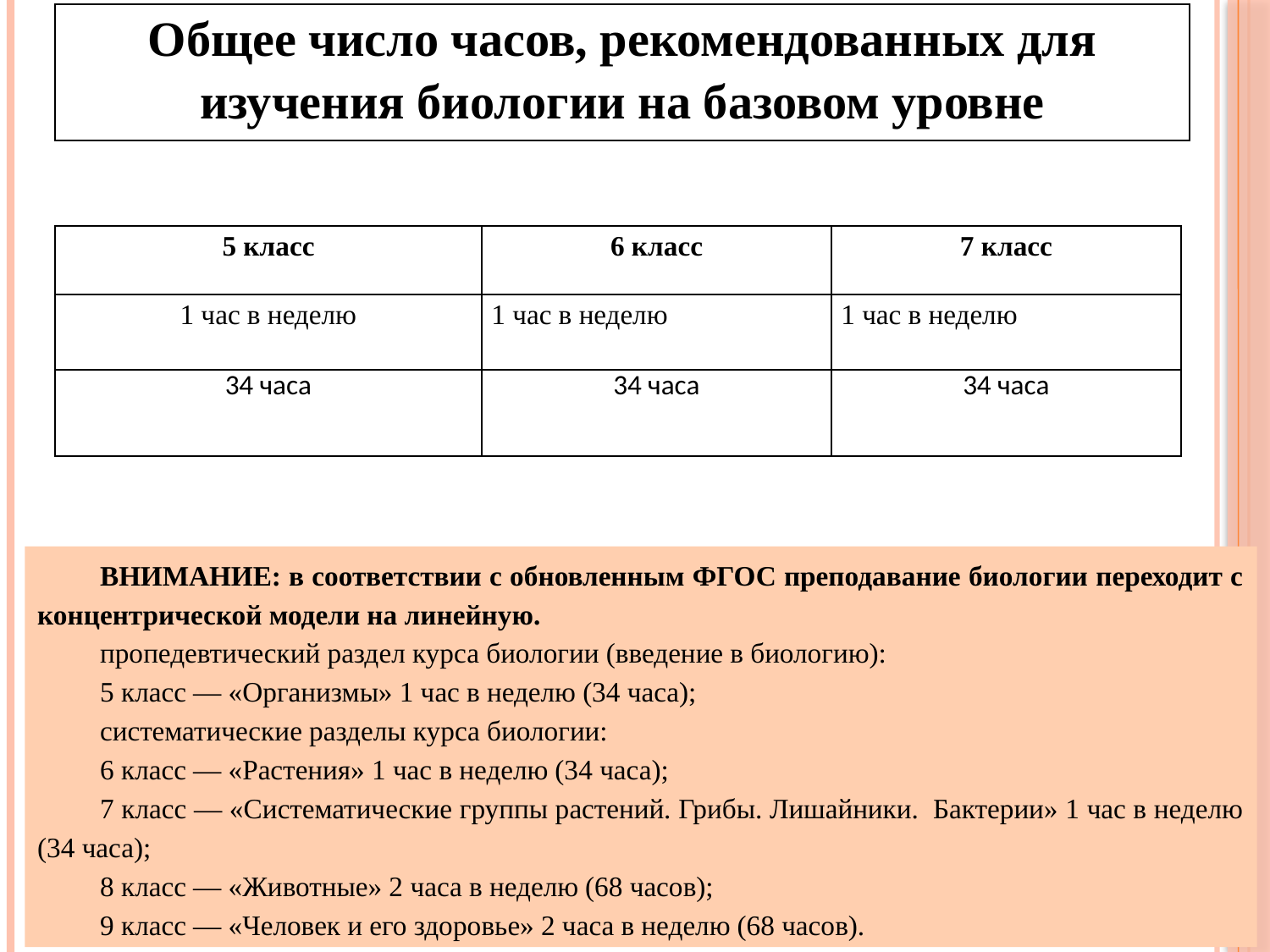

| Общее число часов, рекомендованных для изучения биологии на базовом уровне |
| --- |
| 5 класс | 6 класс | 7 класс |
| --- | --- | --- |
| 1 час в неделю | 1 час в неделю | 1 час в неделю |
| 34 часа | 34 часа | 34 часа |
ВНИМАНИЕ: в соответствии с обновленным ФГОС преподавание биологии переходит с концентрической модели на линейную.
пропедевтический раздел курса биологии (введение в биологию):
5 класс — «Организмы» 1 час в неделю (34 часа);
систематические разделы курса биологии:
6 класс — «Растения» 1 час в неделю (34 часа);
7 класс — «Систематические группы растений. Грибы. Лишайники.  Бактерии» 1 час в неделю (34 часа);
8 класс — «Животные» 2 часа в неделю (68 часов);
9 класс — «Человек и его здоровье» 2 часа в неделю (68 часов).